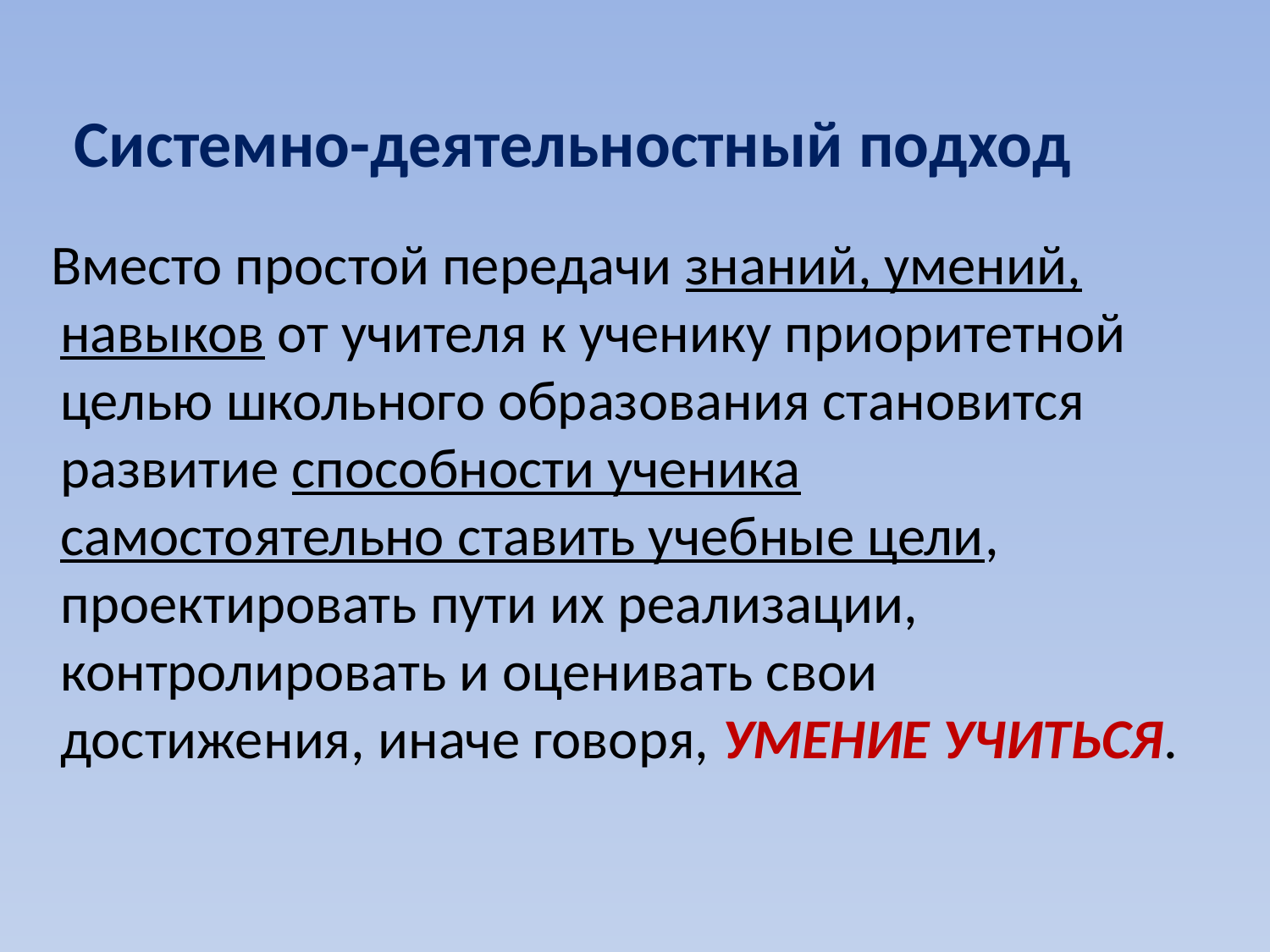

# Системно-деятельностный подход
   Вместо простой передачи знаний, умений, навыков от учителя к ученику приоритетной целью школьного образования становится развитие способности ученика самостоятельно ставить учебные цели, проектировать пути их реализации, контролировать и оценивать свои достижения, иначе говоря, УМЕНИЕ УЧИТЬСЯ.